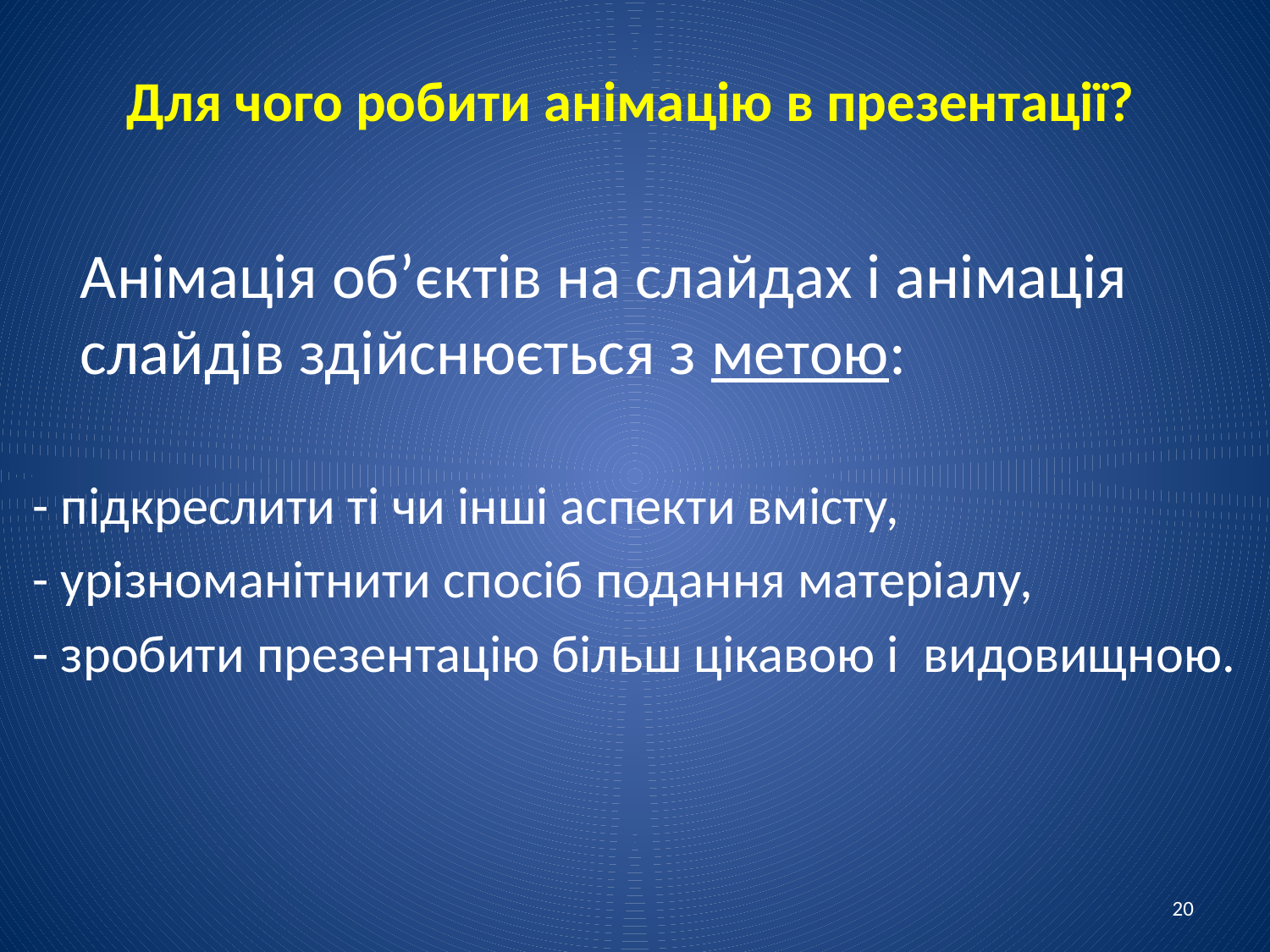

# Для чого робити анімацію в презентації?
	Анімація об’єктів на слайдах і анімація слайдів здійснюється з метою:

- підкреслити ті чи інші аспекти вмісту,
- урізноманітнити спосіб подання матеріалу,
- зробити презентацію більш цікавою і  видовищною.

20